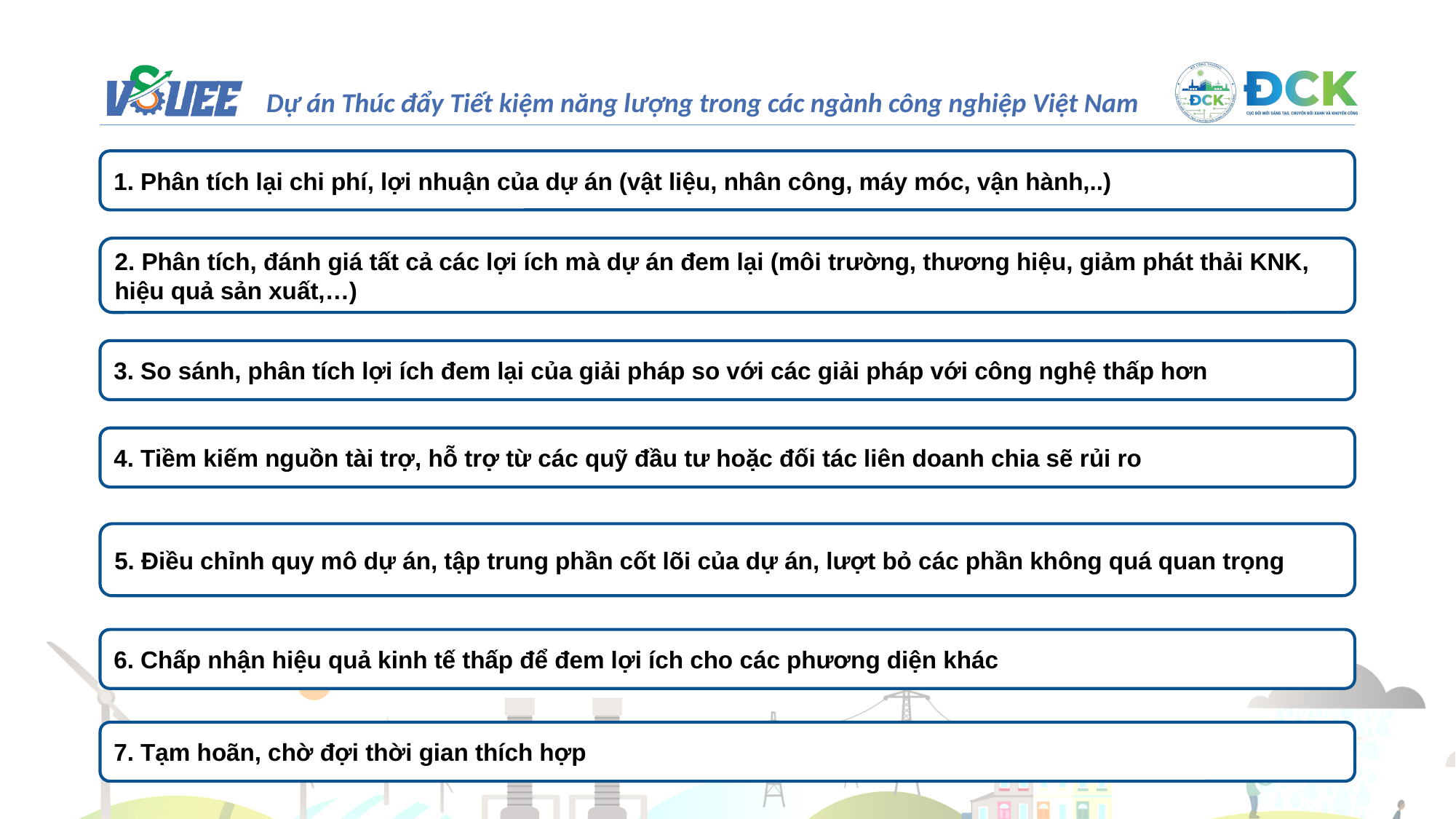

1. Phân tích lại chi phí, lợi nhuận của dự án (vật liệu, nhân công, máy móc, vận hành,..)
2. Phân tích, đánh giá tất cả các lợi ích mà dự án đem lại (môi trường, thương hiệu, giảm phát thải KNK, hiệu quả sản xuất,…)
3. So sánh, phân tích lợi ích đem lại của giải pháp so với các giải pháp với công nghệ thấp hơn
4. Tiềm kiếm nguồn tài trợ, hỗ trợ từ các quỹ đầu tư hoặc đối tác liên doanh chia sẽ rủi ro
5. Điều chỉnh quy mô dự án, tập trung phần cốt lõi của dự án, lượt bỏ các phần không quá quan trọng
6. Chấp nhận hiệu quả kinh tế thấp để đem lợi ích cho các phương diện khác
7. Tạm hoãn, chờ đợi thời gian thích hợp